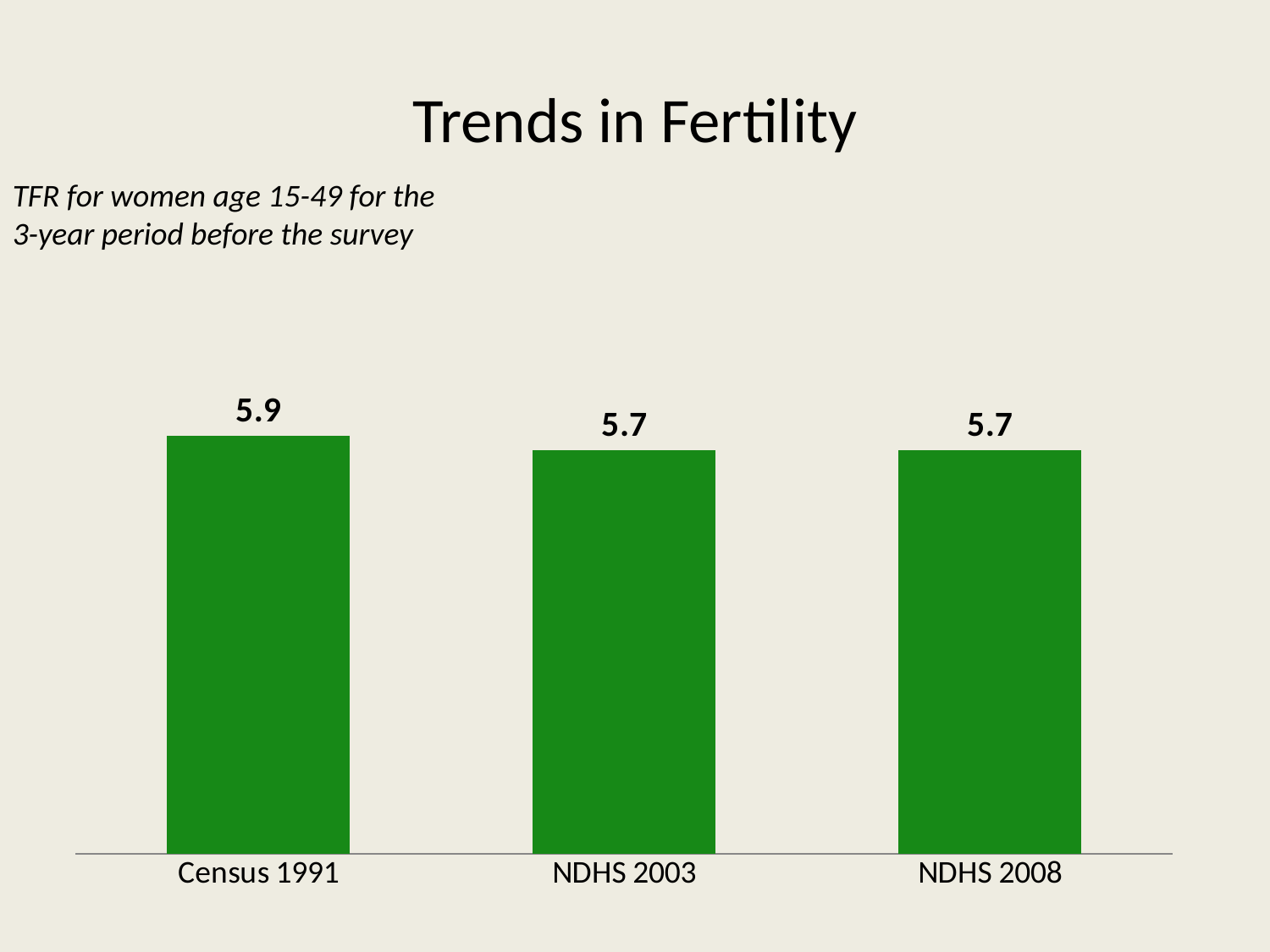

# Trends in Fertility
TFR for women age 15-49 for the 3-year period before the survey

### Chart

| Category | Series 1 |
|---|---|
| Census 1991 | 5.9 |
| NDHS 2003 | 5.7 |
| NDHS 2008 | 5.7 |